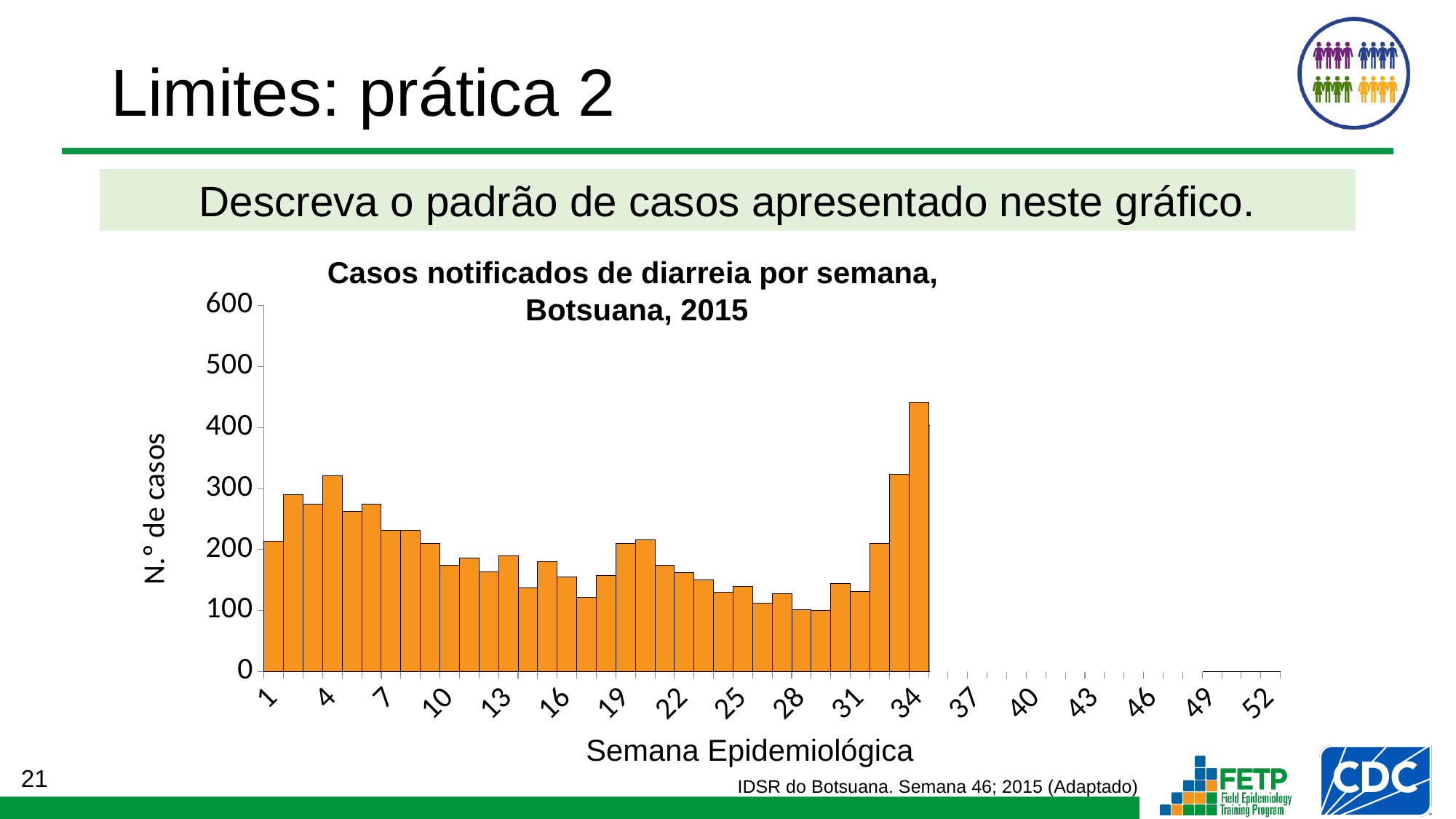

# Limites: prática 2
Descreva o padrão de casos apresentado neste gráfico.
Casos notificados de diarreia por semana,
Botsuana, 2015

### Chart

| Category |  |
|---|---|
Semana Epidemiológica
IDSR do Botsuana. Semana 46; 2015 (Adaptado)